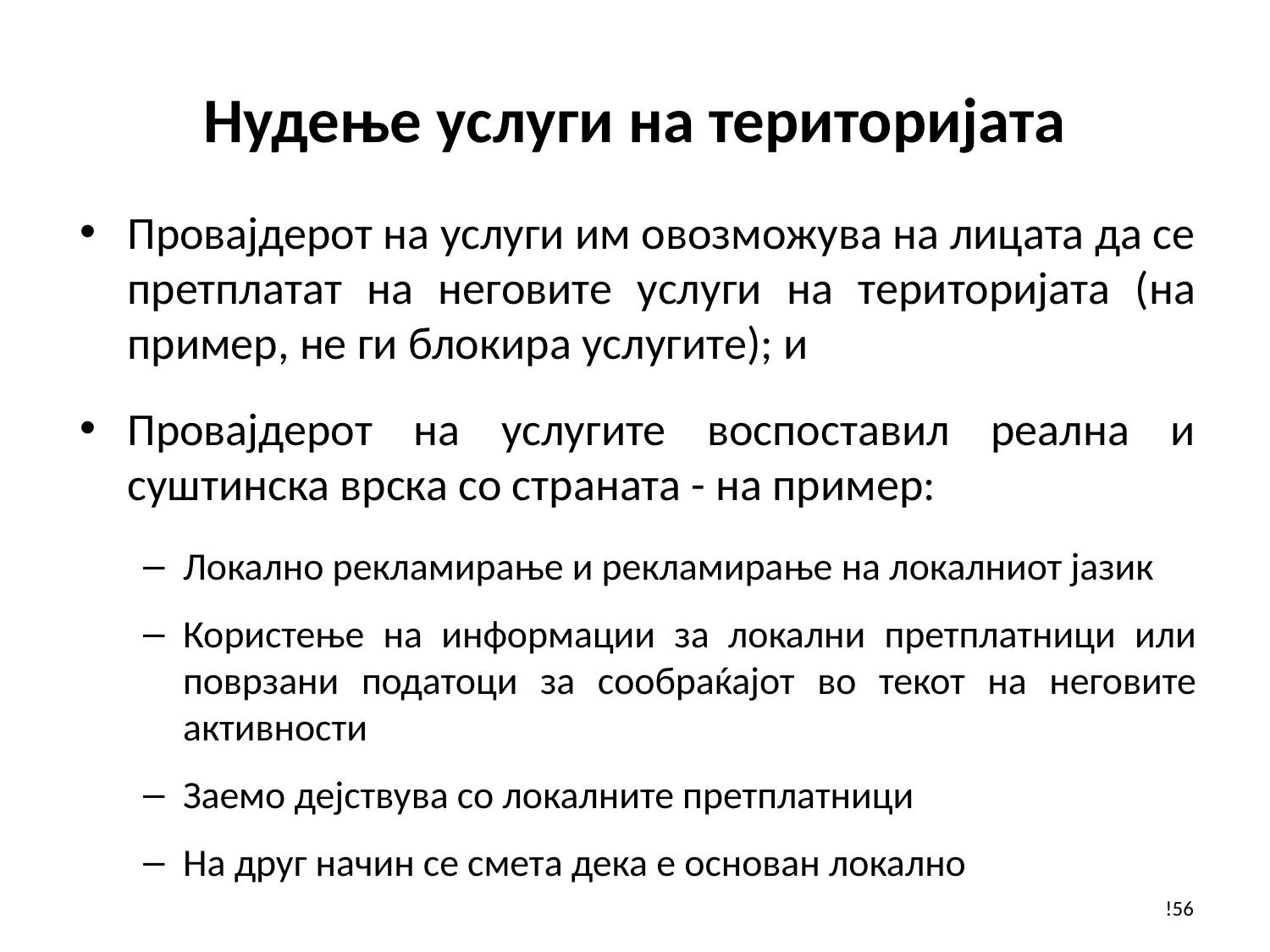

# Нудење услуги на територијата
Провајдерот на услуги им овозможува на лицата да се претплатат на неговите услуги на територијата (на пример, не ги блокира услугите); и
Провајдерот на услугите воспоставил реална и суштинска врска со страната - на пример:
Локално рекламирање и рекламирање на локалниот јазик
Користење на информации за локални претплатници или поврзани податоци за сообраќајот во текот на неговите активности
Заемо дејствува со локалните претплатници
На друг начин се смета дека е основан локално

!56